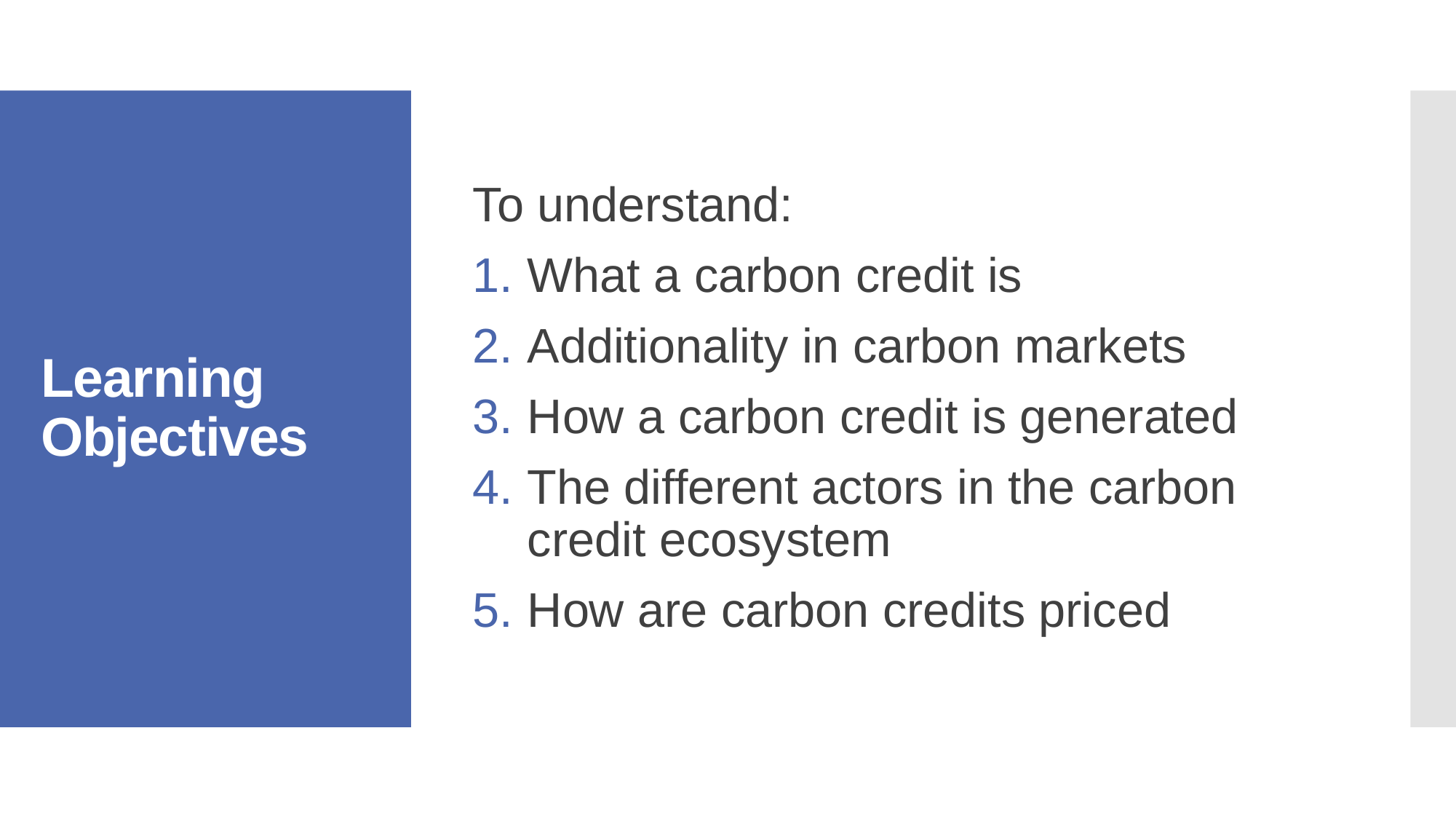

To understand:
What a carbon credit is
Additionality in carbon markets
How a carbon credit is generated
The different actors in the carbon credit ecosystem
How are carbon credits priced
# Learning Objectives